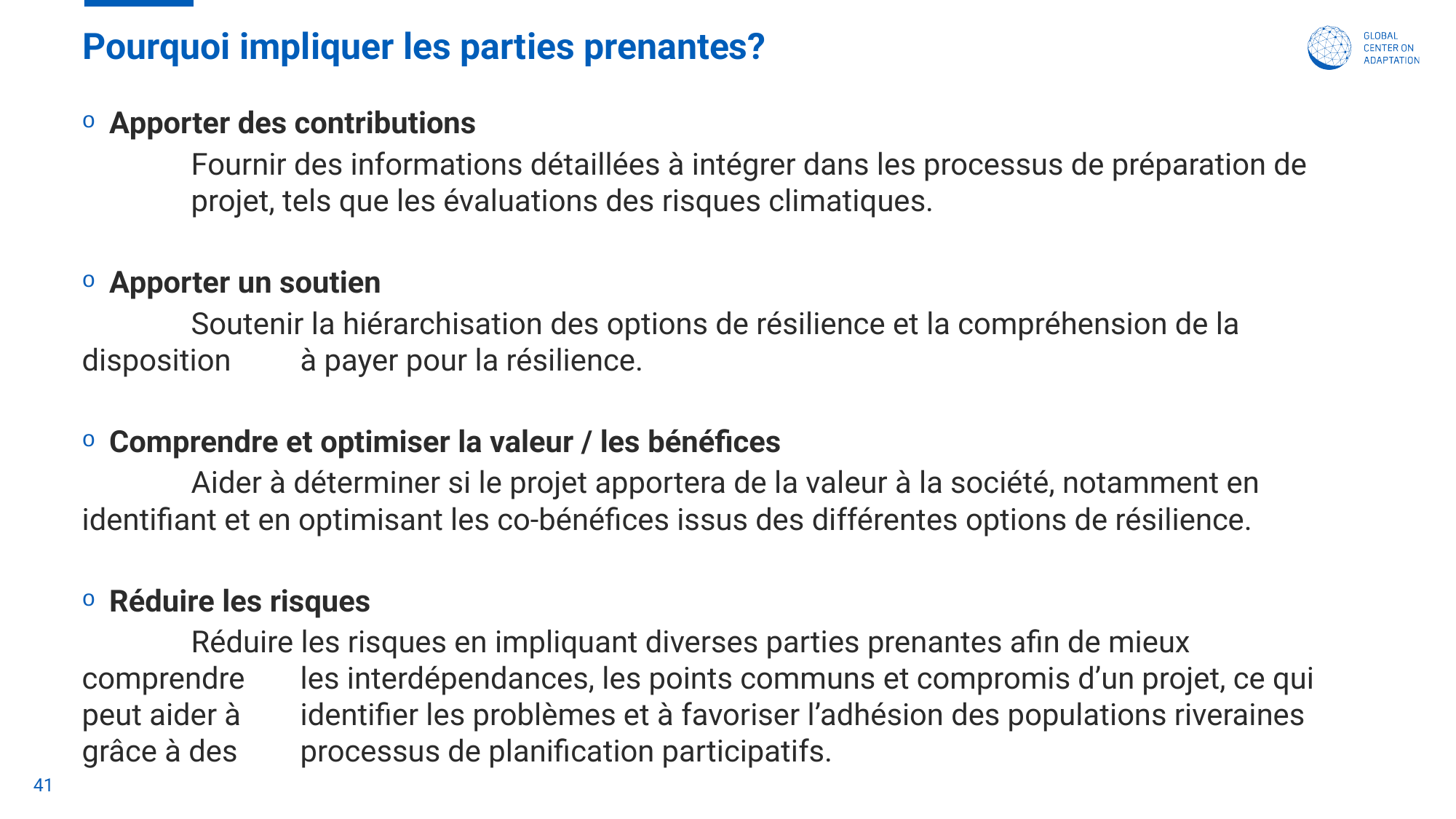

# Pourquoi impliquer les parties prenantes?
Apporter des contributions
	Fournir des informations détaillées à intégrer dans les processus de préparation de 	projet, tels que les évaluations des risques climatiques.

Apporter un soutien
	Soutenir la hiérarchisation des options de résilience et la compréhension de la disposition 	à payer pour la résilience.

Comprendre et optimiser la valeur / les bénéfices
	Aider à déterminer si le projet apportera de la valeur à la société, notamment en 	identifiant et en optimisant les co-bénéfices issus des différentes options de résilience.

Réduire les risques
	Réduire les risques en impliquant diverses parties prenantes afin de mieux comprendre 	les interdépendances, les points communs et compromis d’un projet, ce qui peut aider à 	identifier les problèmes et à favoriser l’adhésion des populations riveraines grâce à des 	processus de planification participatifs.